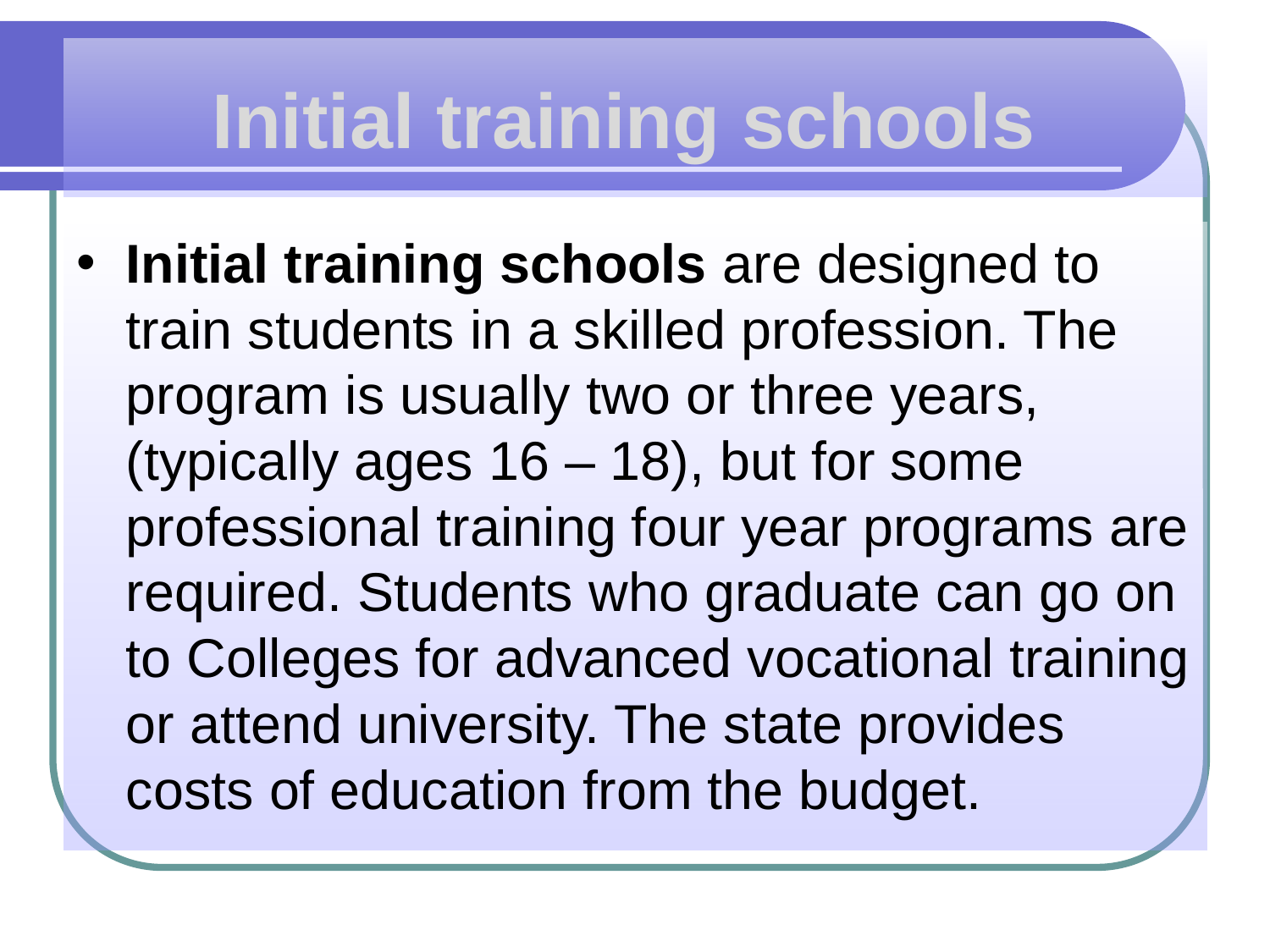

Initial training schools
Initial training schools are designed to train students in a skilled profession. The program is usually two or three years, (typically ages 16 – 18), but for some professional training four year programs are required. Students who graduate can go on to Colleges for advanced vocational training or attend university. The state provides costs of education from the budget.